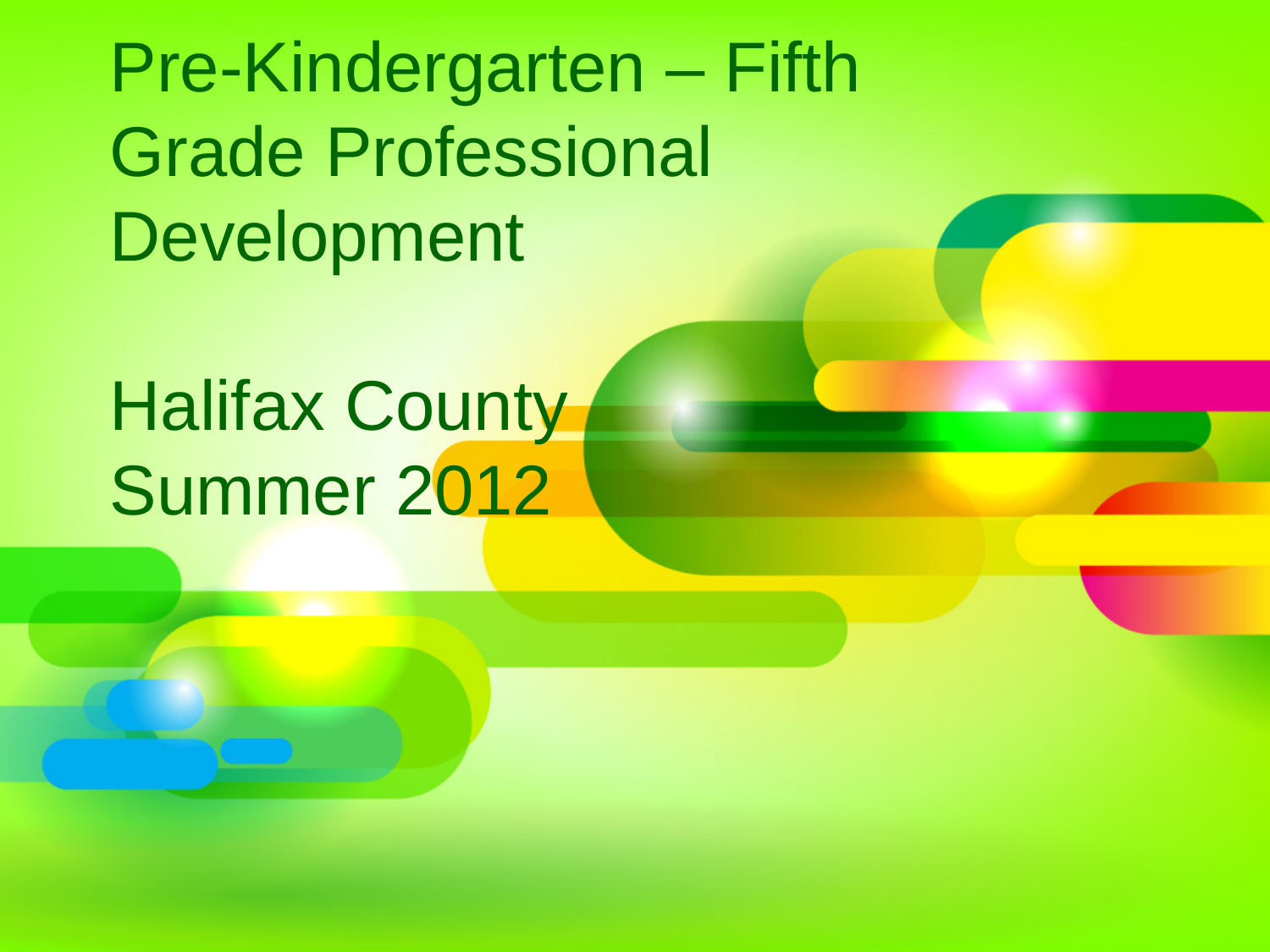

# Pre-Kindergarten – Fifth Grade Professional Development Halifax County Summer 2012